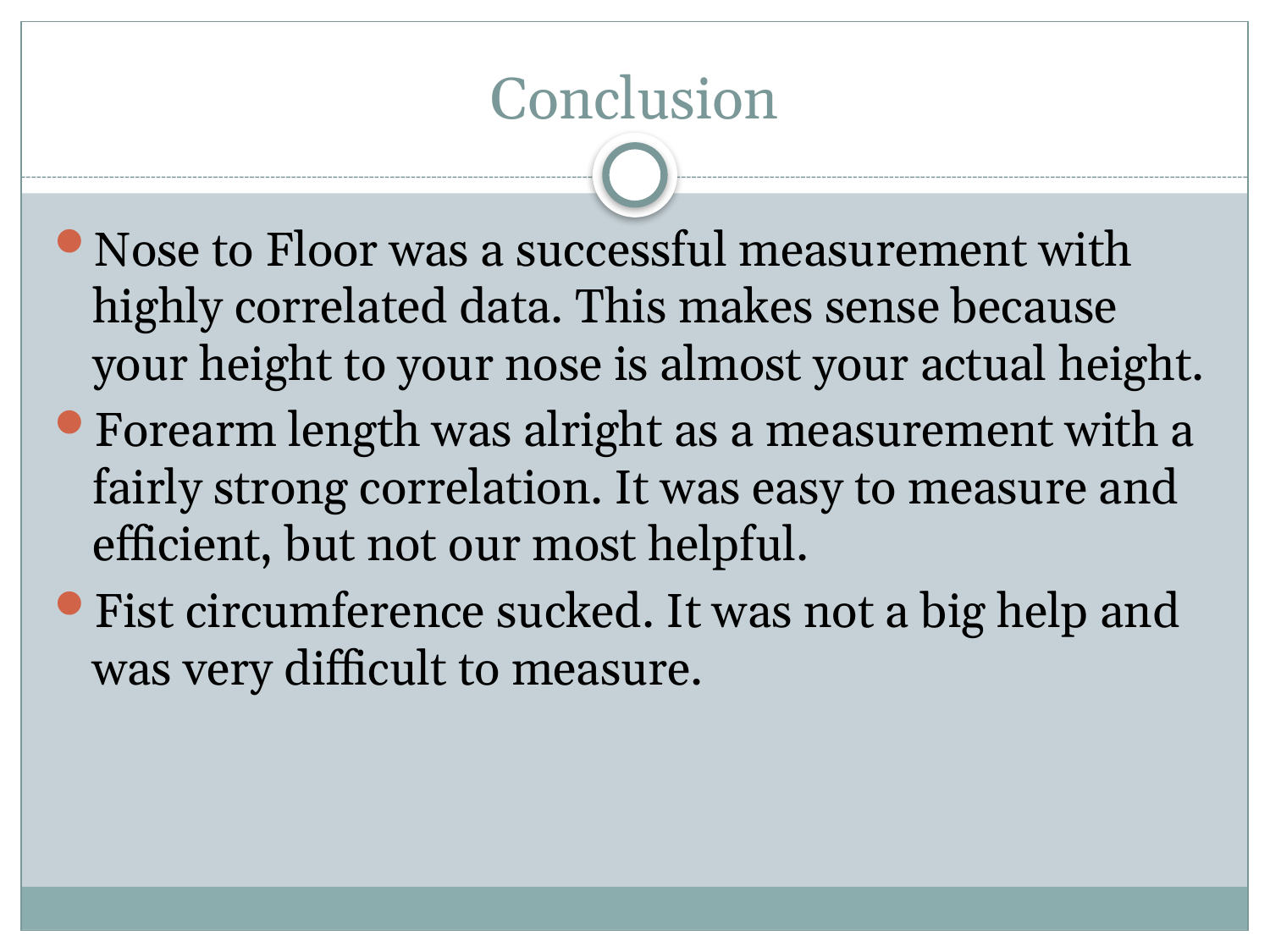

# Conclusion
Nose to Floor was a successful measurement with highly correlated data. This makes sense because your height to your nose is almost your actual height.
Forearm length was alright as a measurement with a fairly strong correlation. It was easy to measure and efficient, but not our most helpful.
Fist circumference sucked. It was not a big help and was very difficult to measure.